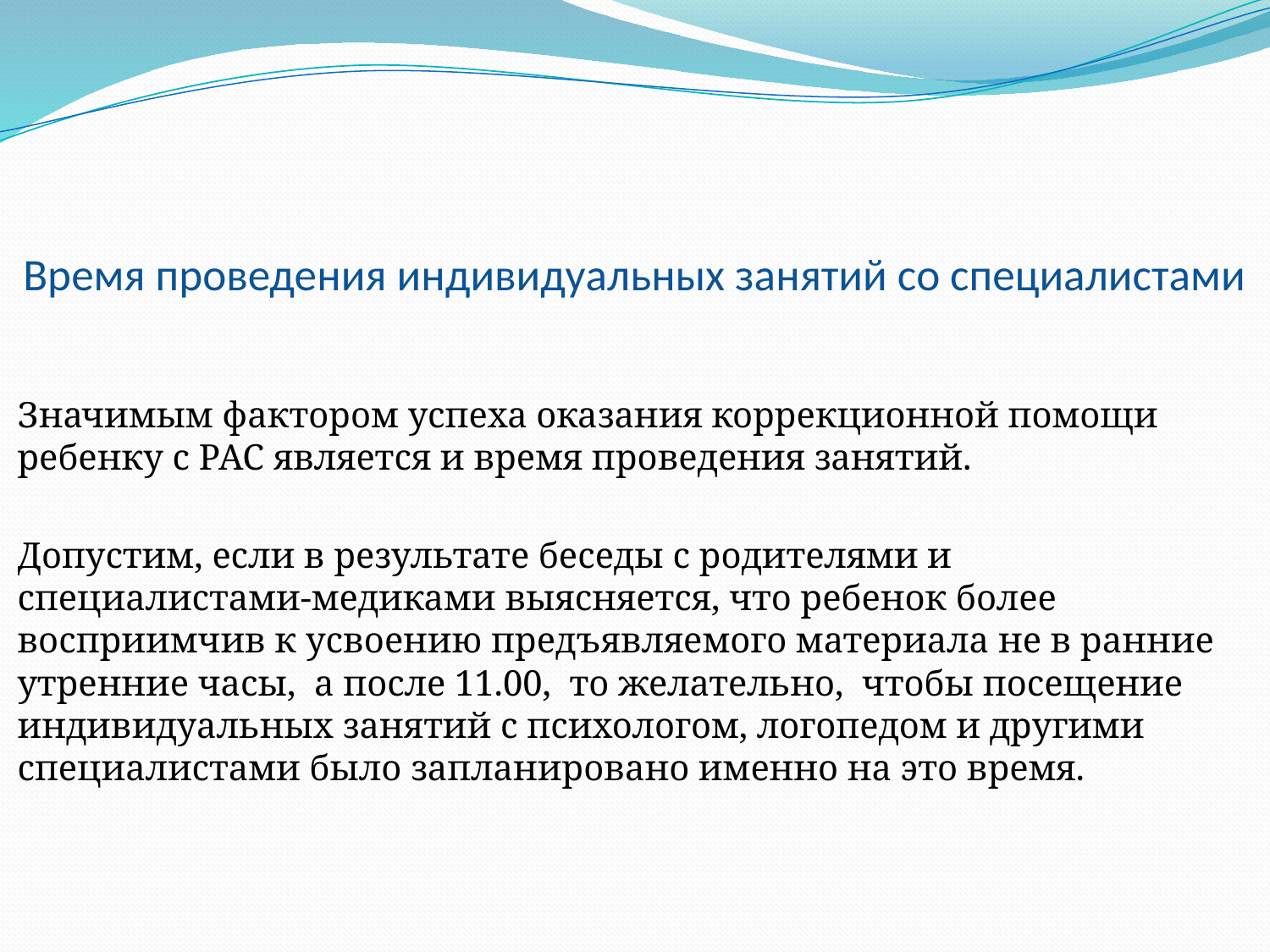

# Время проведения индивидуальных занятий со специалистами
Значимым фактором успеха оказания коррекционной помощи ребенку с РАС является и время проведения занятий.

Допустим, если в результате беседы с родителями и специалистами-медиками выясняется, что ребенок более восприимчив к усвоению предъявляемого материала не в ранние утренние часы,  а после 11.00,  то желательно,  чтобы посещение индивидуальных занятий с психологом, логопедом и другими специалистами было запланировано именно на это время.